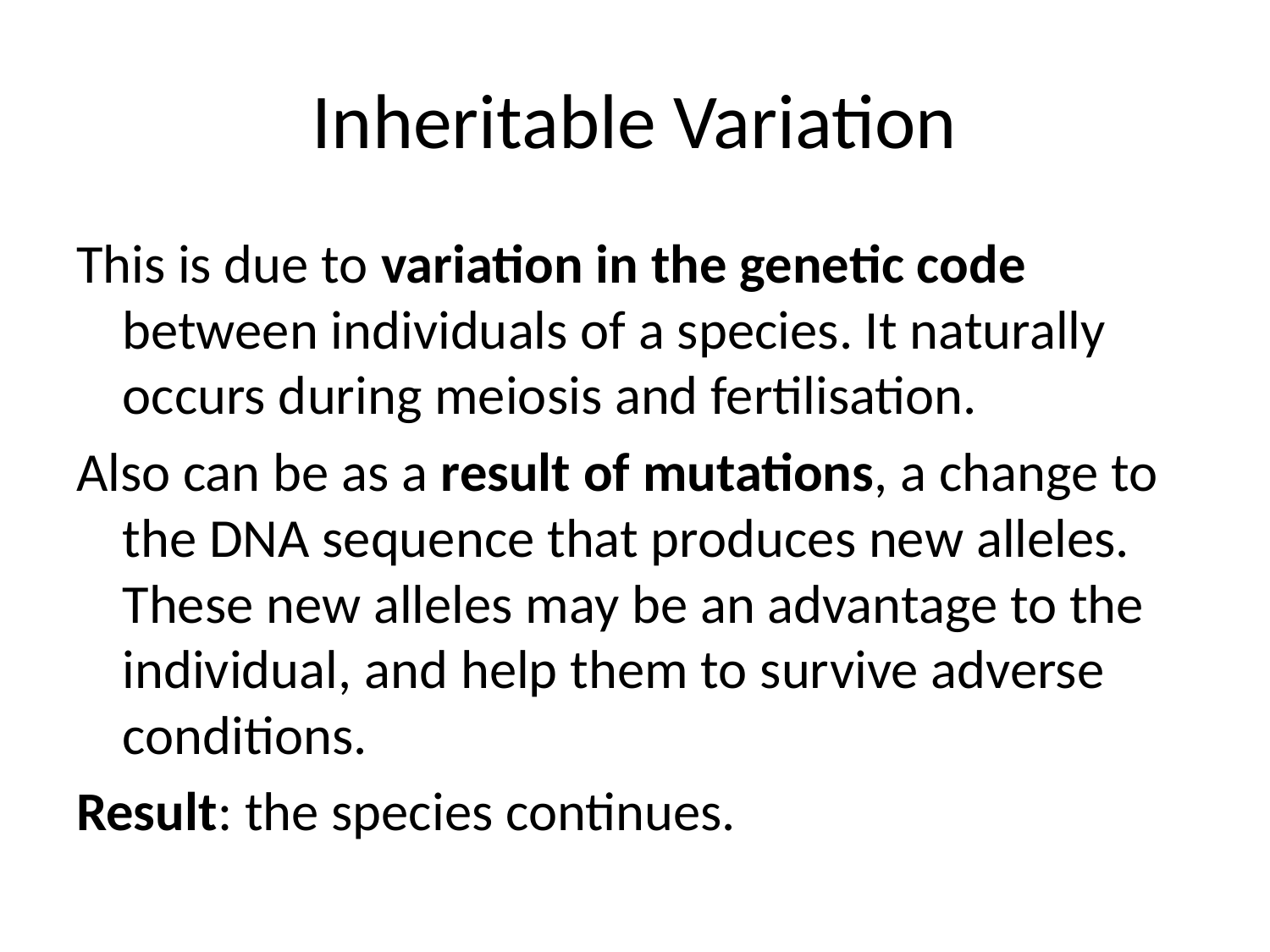

# Inheritable Variation
This is due to variation in the genetic code between individuals of a species. It naturally occurs during meiosis and fertilisation.
Also can be as a result of mutations, a change to the DNA sequence that produces new alleles. These new alleles may be an advantage to the individual, and help them to survive adverse conditions.
Result: the species continues.